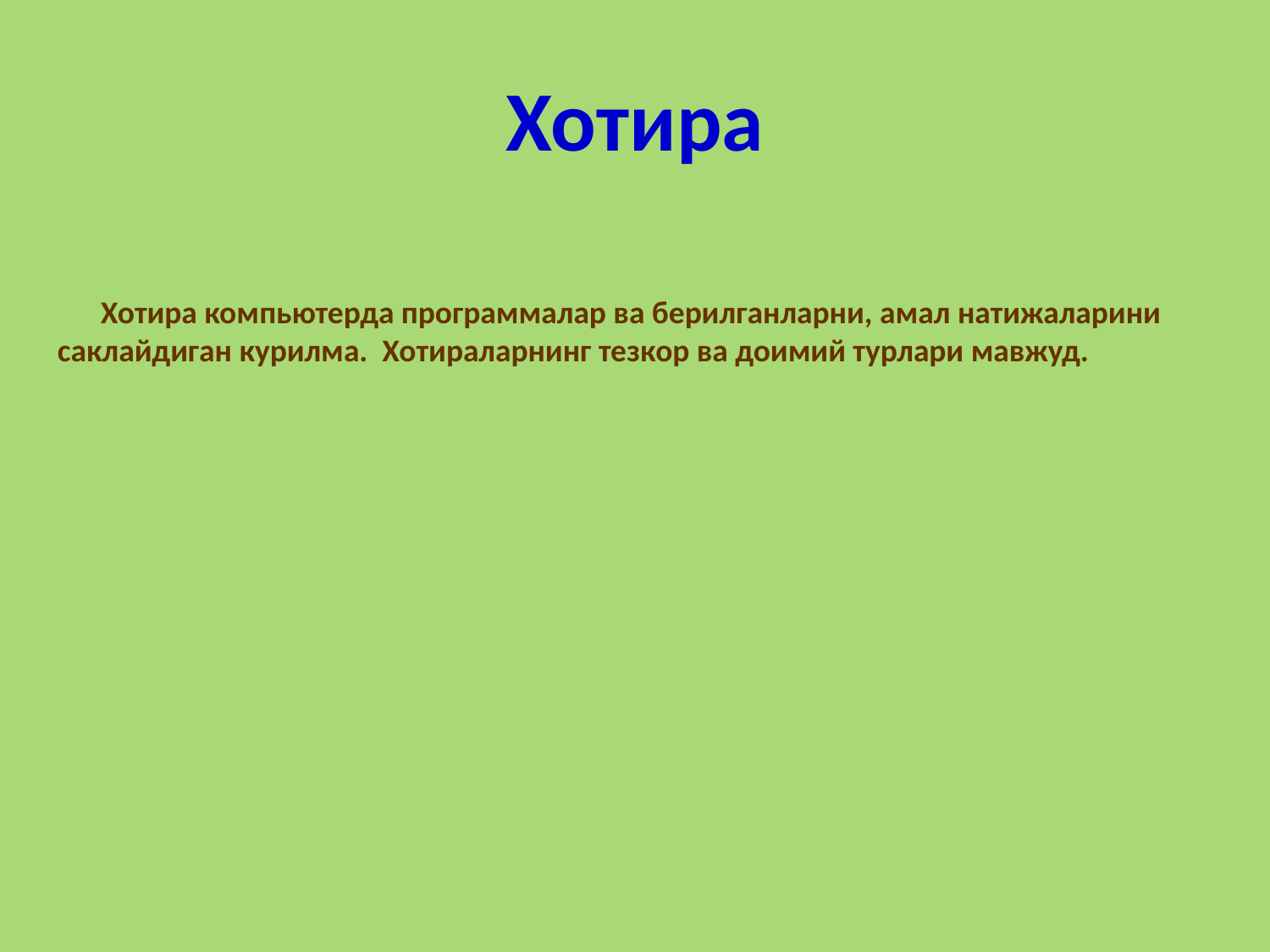

# Хотира
      Хотира компьютерда программалар ва берилганларни, амал натижаларини саклайдиган курилма.  Хотираларнинг тезкор ва доимий турлари мавжуд.